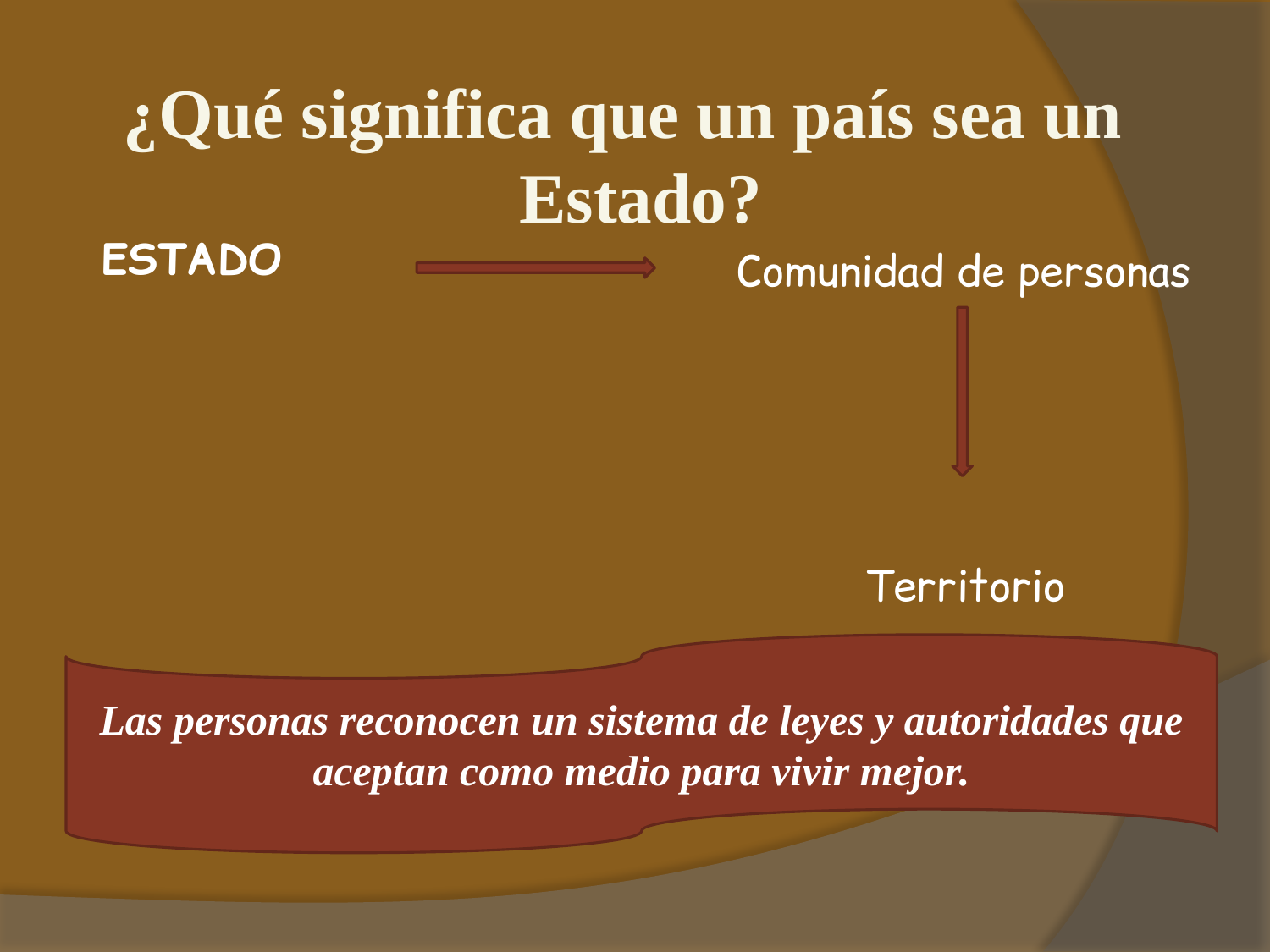

¿Qué significa que un país sea un Estado?
      ESTADO
Comunidad de personas

 Territorio
Las personas reconocen un sistema de leyes y autoridades que aceptan como medio para vivir mejor.